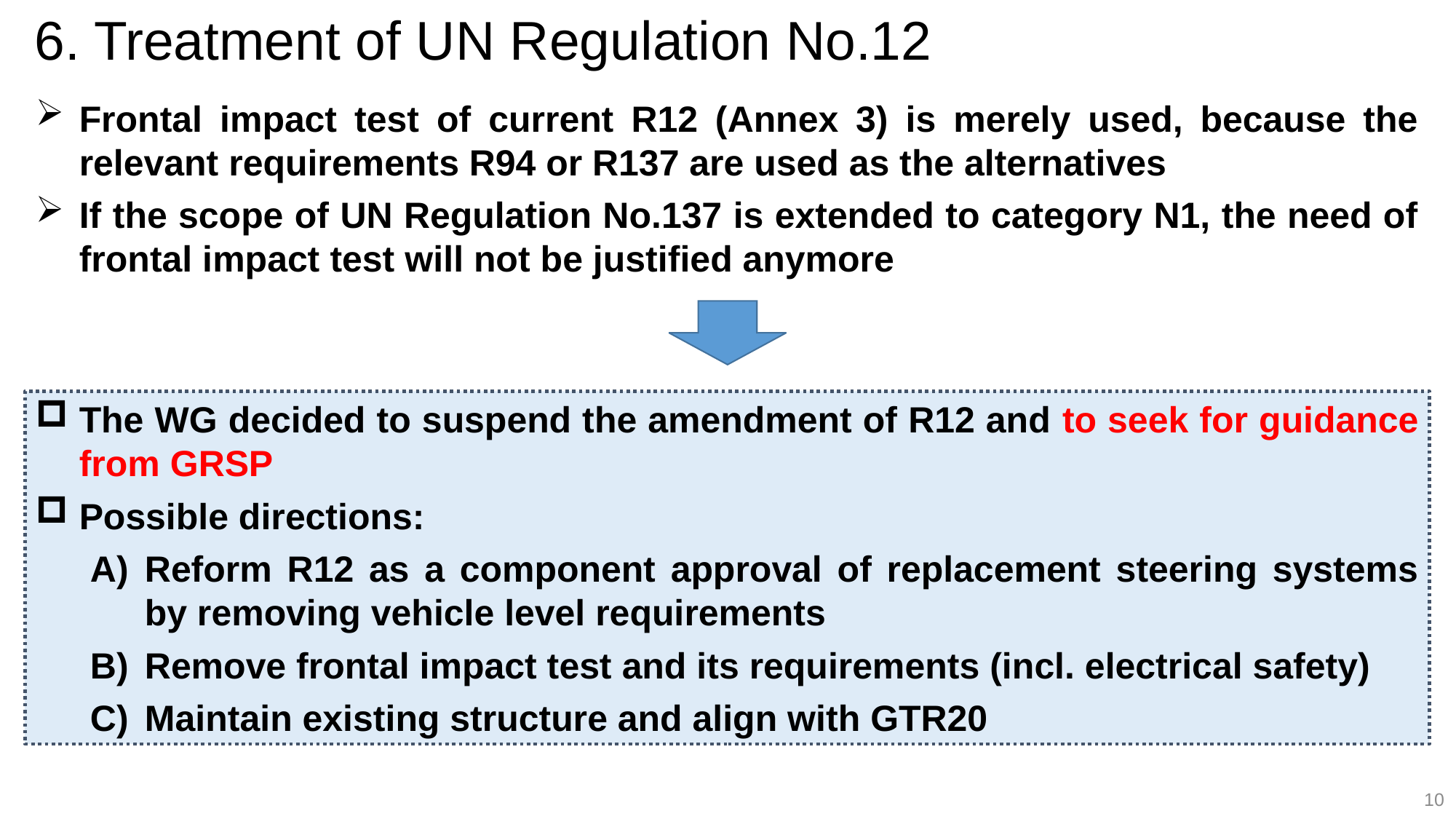

# 6. Treatment of UN Regulation No.12
Frontal impact test of current R12 (Annex 3) is merely used, because the relevant requirements R94 or R137 are used as the alternatives
If the scope of UN Regulation No.137 is extended to category N1, the need of frontal impact test will not be justified anymore

The WG decided to suspend the amendment of R12 and to seek for guidance from GRSP
Possible directions:
Reform R12 as a component approval of replacement steering systems by removing vehicle level requirements
Remove frontal impact test and its requirements (incl. electrical safety)
Maintain existing structure and align with GTR20
10